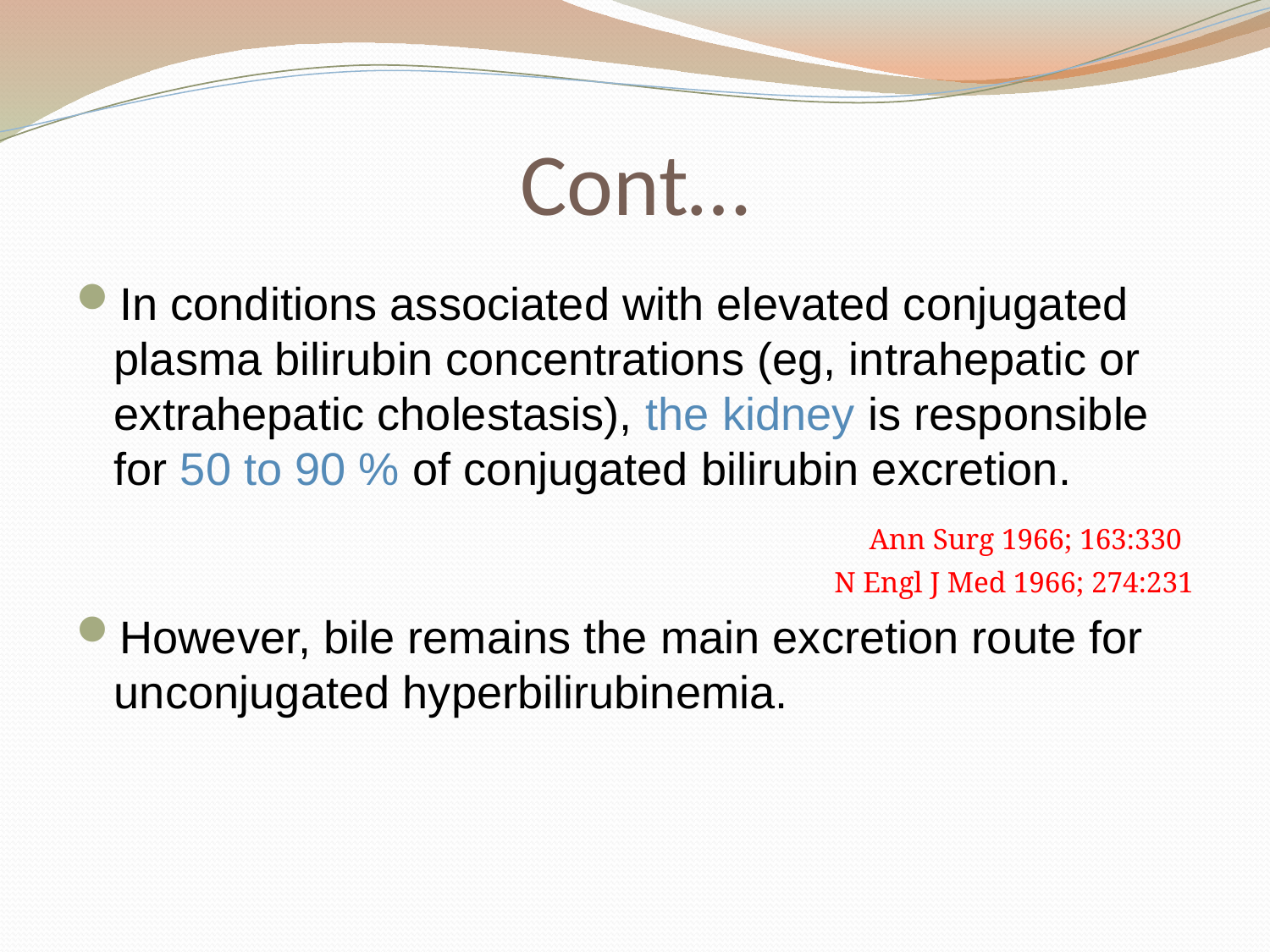

# Cont…
In conditions associated with elevated conjugated plasma bilirubin concentrations (eg, intrahepatic or extrahepatic cholestasis), the kidney is responsible for 50 to 90 % of conjugated bilirubin excretion.
Ann Surg 1966; 163:330
N Engl J Med 1966; 274:231
However, bile remains the main excretion route for unconjugated hyperbilirubinemia.